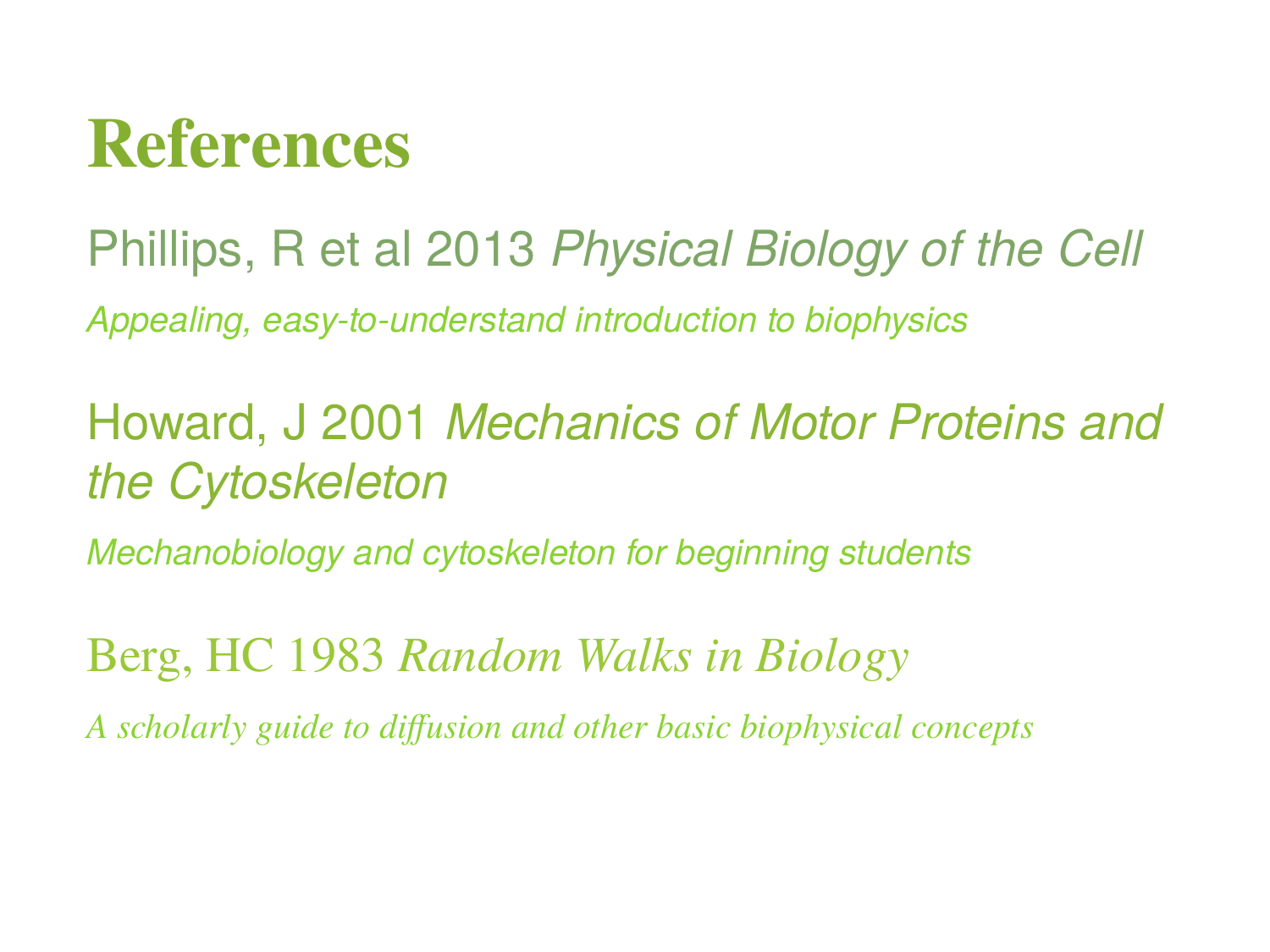

References
Phillips, R et al 2013 Physical Biology of the Cell

Appealing, easy-to-understand introduction to biophysics

Howard, J 2001 Mechanics of Motor Proteins and the Cytoskeleton

Mechanobiology and cytoskeleton for beginning students

Berg, HC 1983 Random Walks in Biology

A scholarly guide to diffusion and other basic biophysical concepts